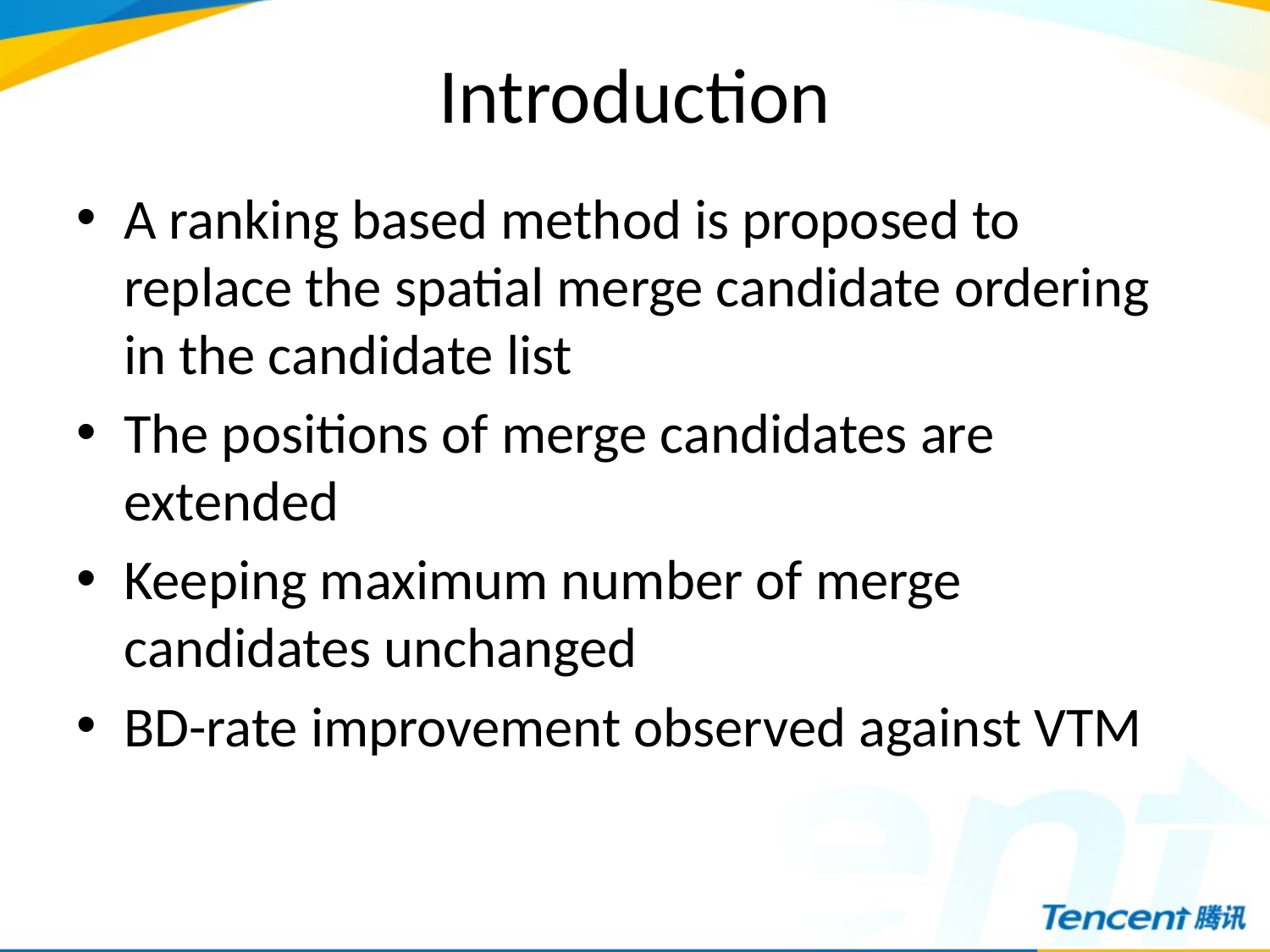

# Introduction
A ranking based method is proposed to replace the spatial merge candidate ordering in the candidate list
The positions of merge candidates are extended
Keeping maximum number of merge candidates unchanged
BD-rate improvement observed against VTM